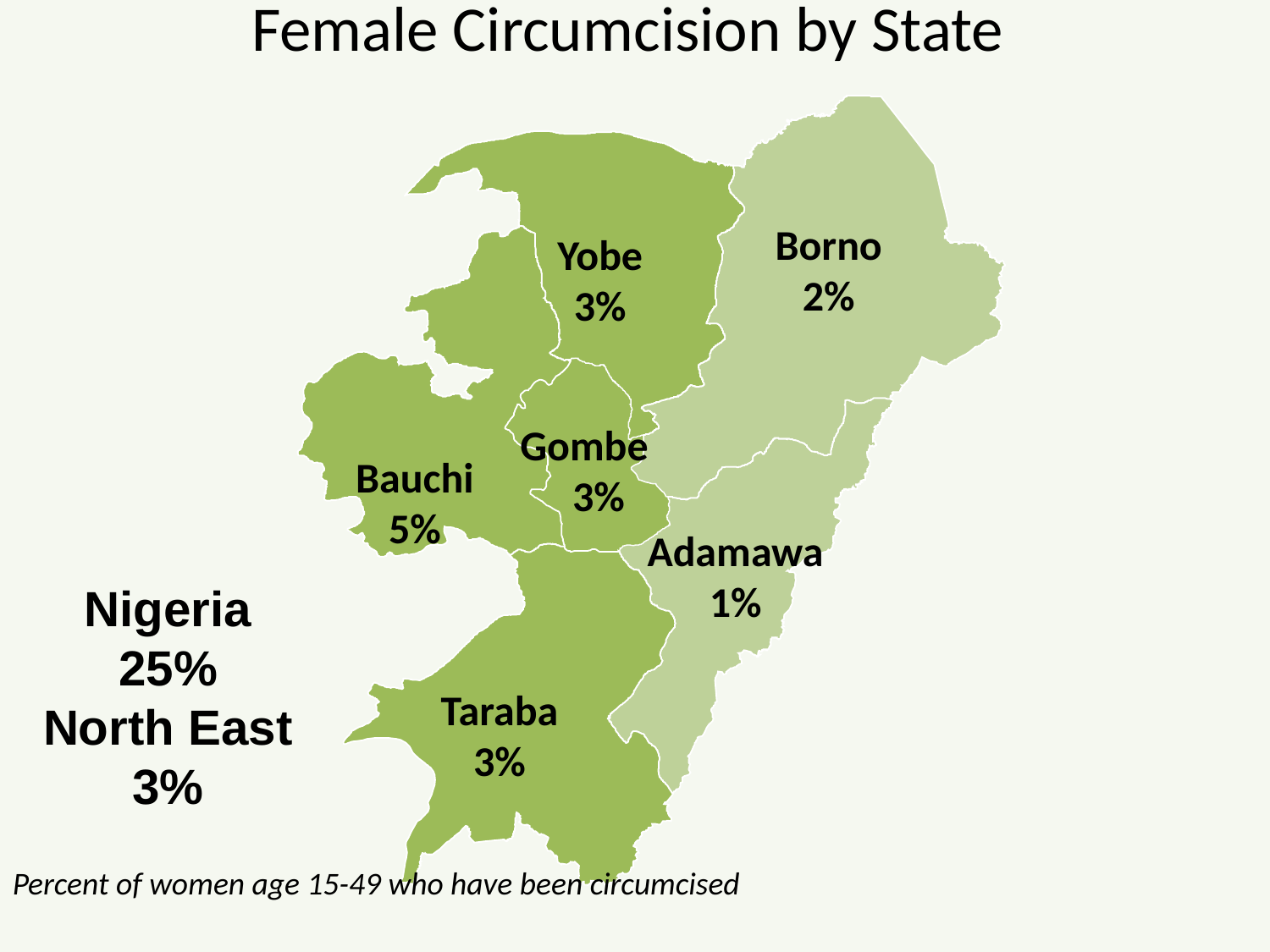

# Female Circumcision by State

Borno
2%
Yobe
3%
Gombe
   3%
Bauchi
5%
Adamawa
1%
Nigeria
25%
North East
3%

Taraba
3%
Percent of women age 15-49 who have been circumcised